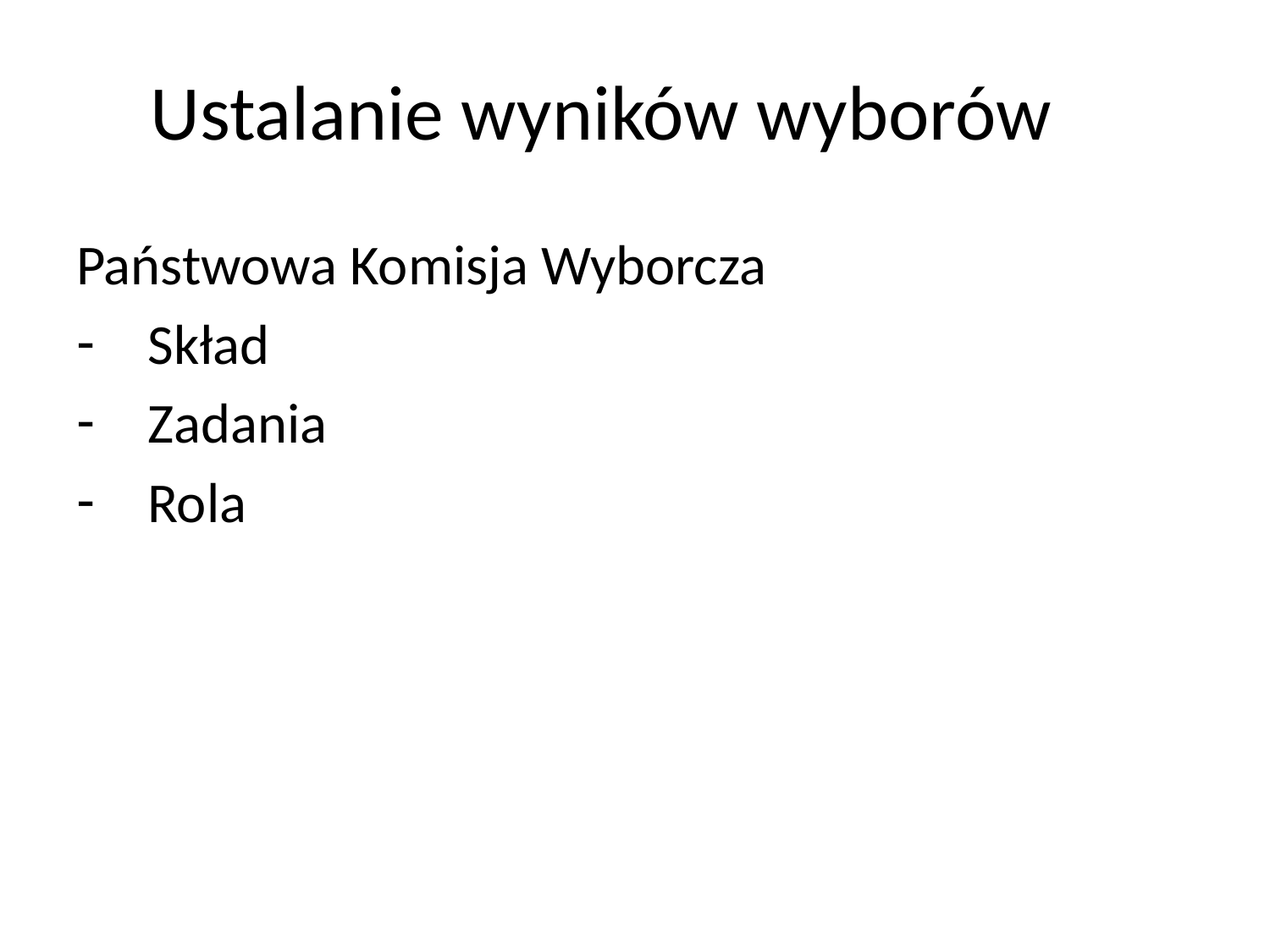

# Ustalanie wyników wyborów
Państwowa Komisja Wyborcza
Skład
Zadania
Rola